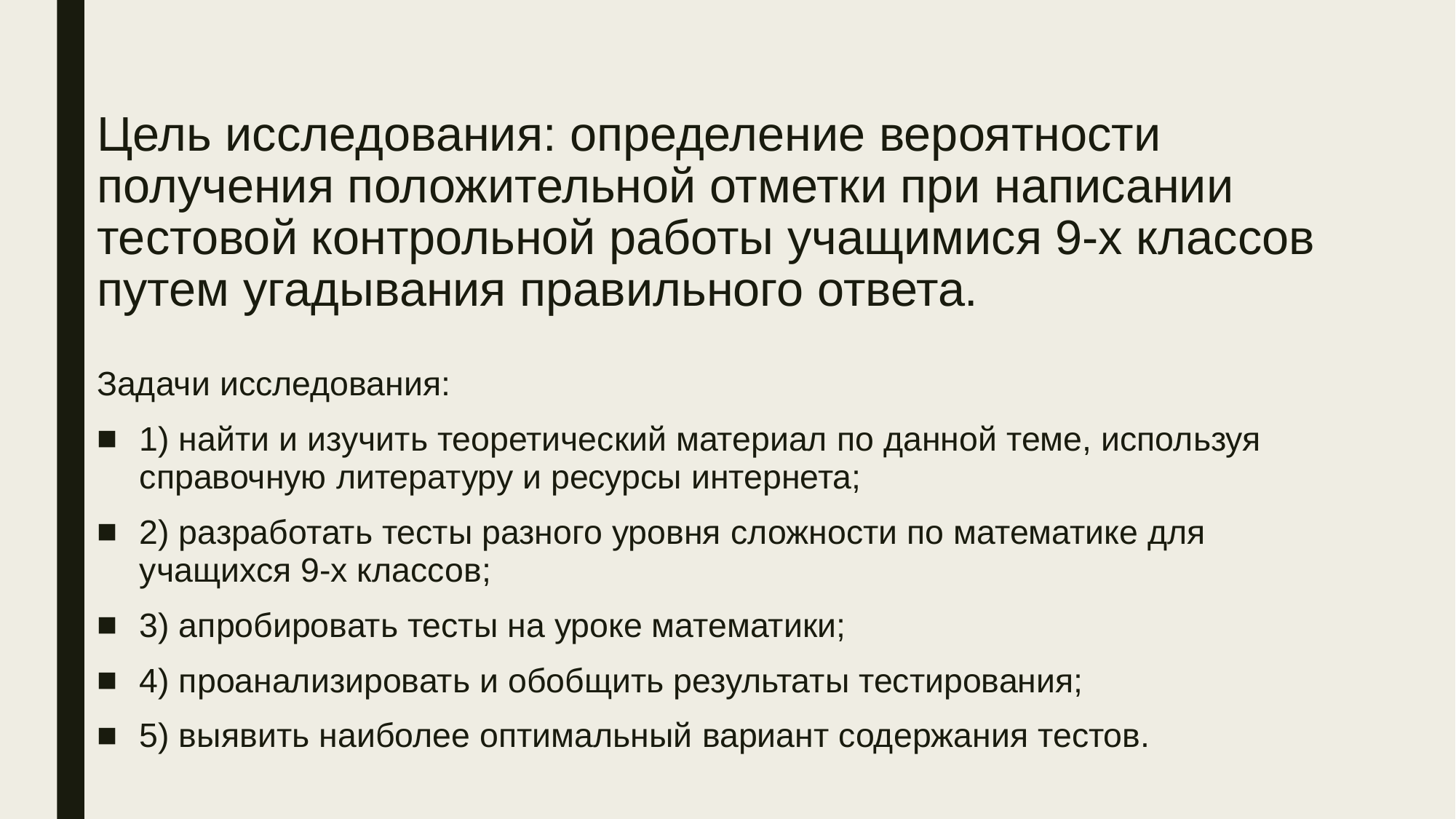

# Цель исследования: определение вероятности получения положительной отметки при написании тестовой контрольной работы учащимися 9-х классов путем угадывания правильного ответа.
Задачи исследования:
1) найти и изучить теоретический материал по данной теме, используя справочную литературу и ресурсы интернета;
2) разработать тесты разного уровня сложности по математике для учащихся 9-х классов;
3) апробировать тесты на уроке математики;
4) проанализировать и обобщить результаты тестирования;
5) выявить наиболее оптимальный вариант содержания тестов.